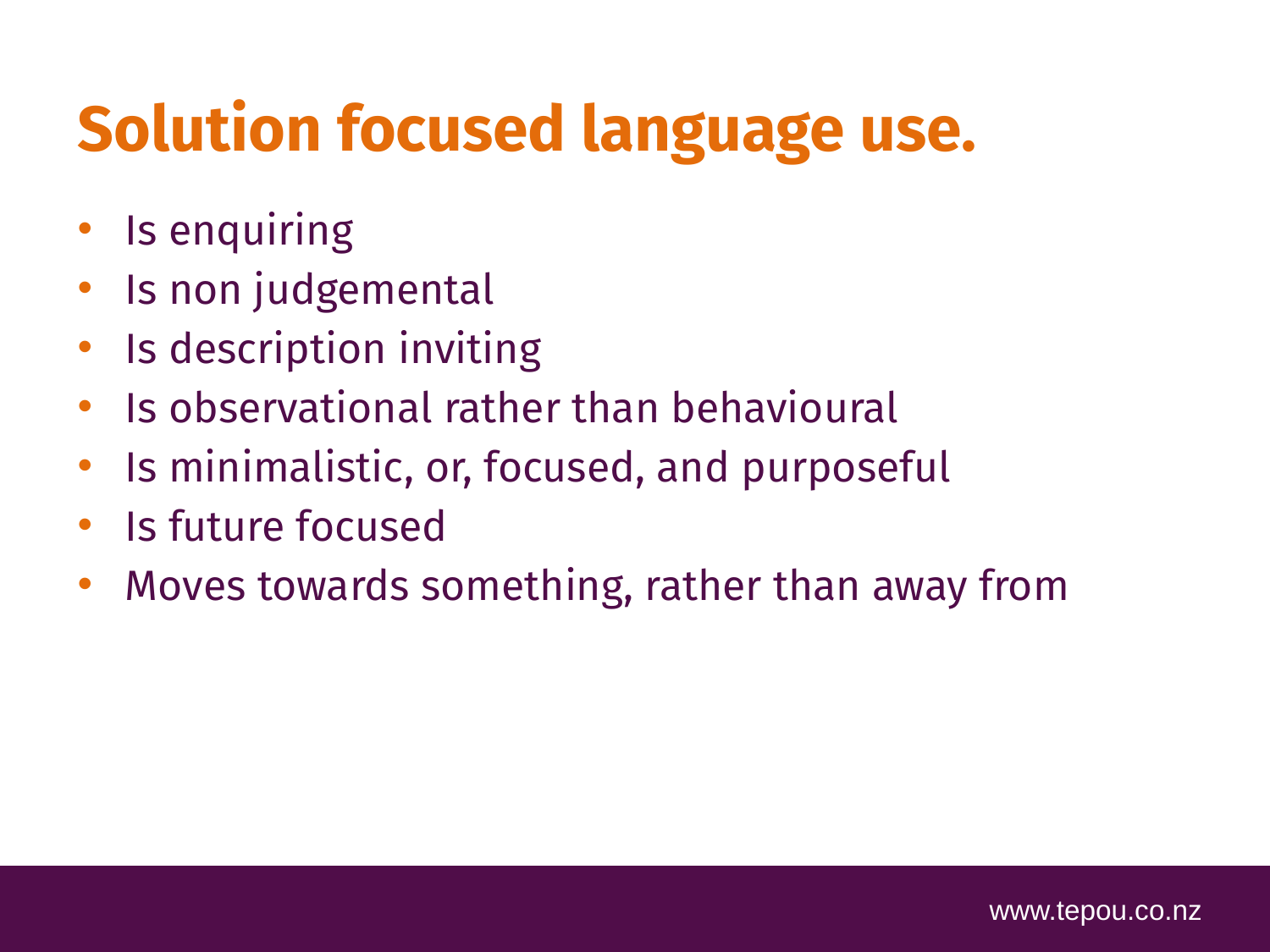

# Solution focused language use.
Is enquiring
Is non judgemental
Is description inviting
Is observational rather than behavioural
Is minimalistic, or, focused, and purposeful
Is future focused
Moves towards something, rather than away from